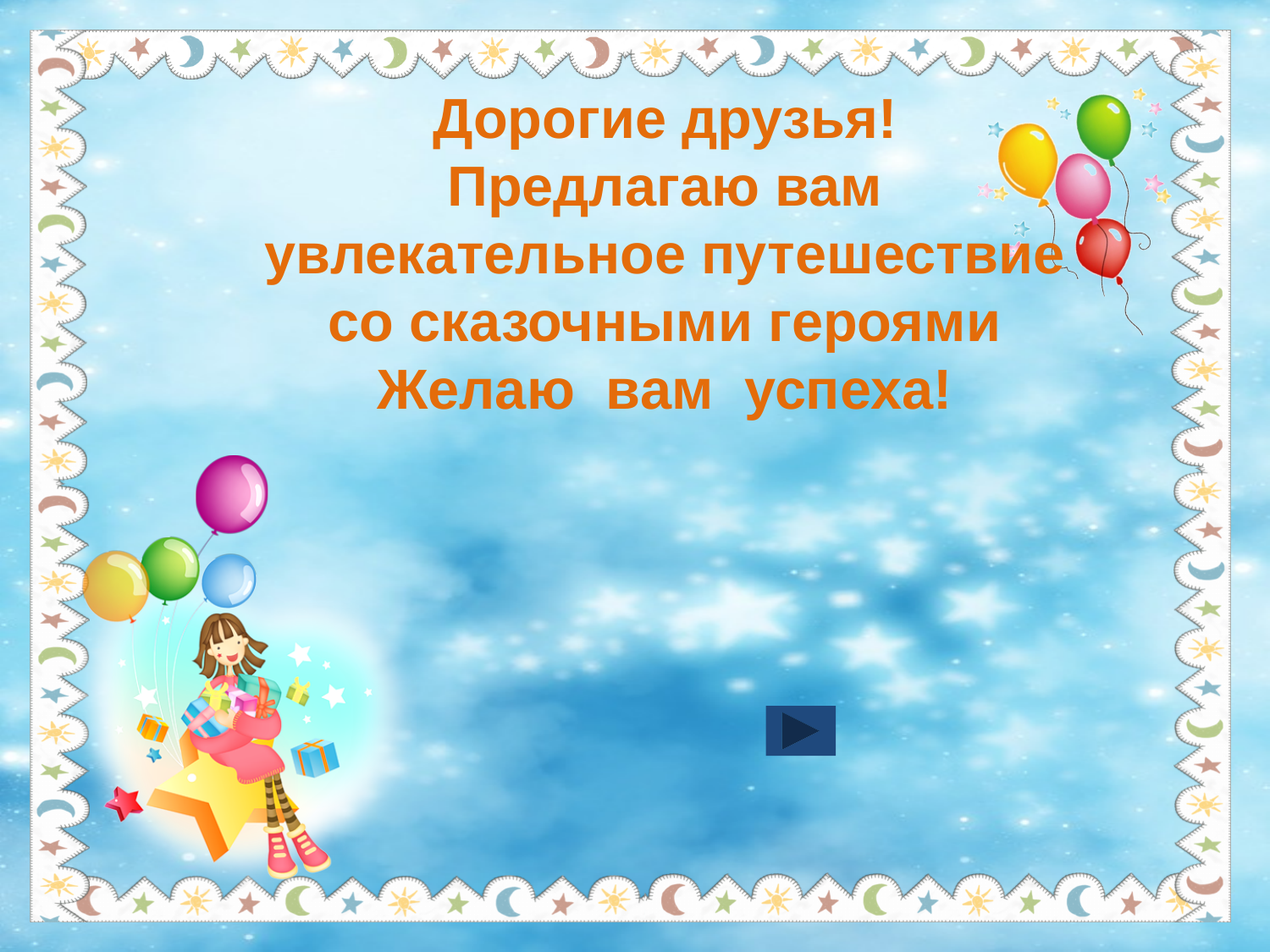

Дорогие друзья!
Предлагаю вам увлекательное путешествие со сказочными героями
Желаю  вам  успеха!